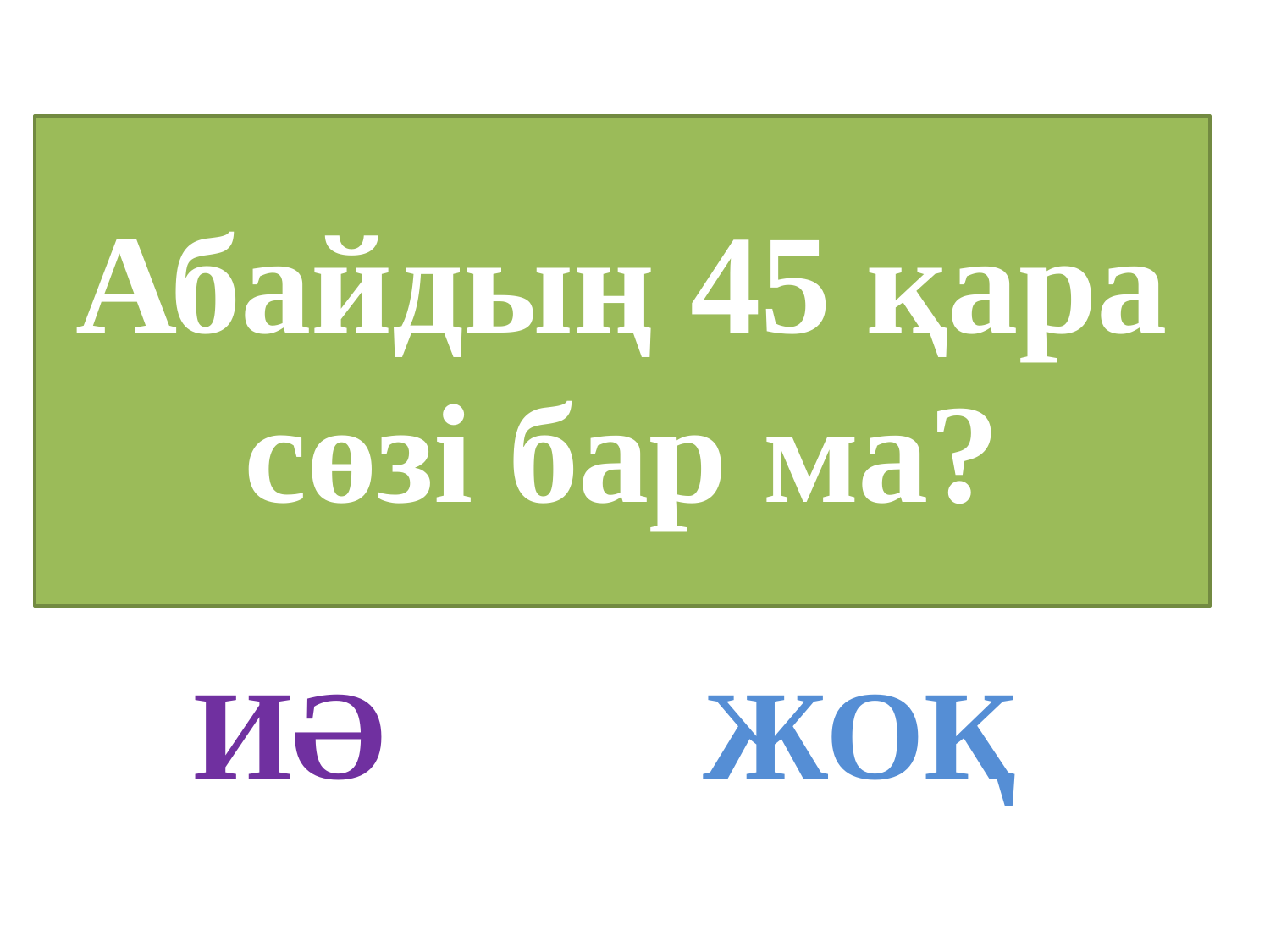

# Абайдың 45 қара сөзі бар ма?
ИӘ          ЖОҚ